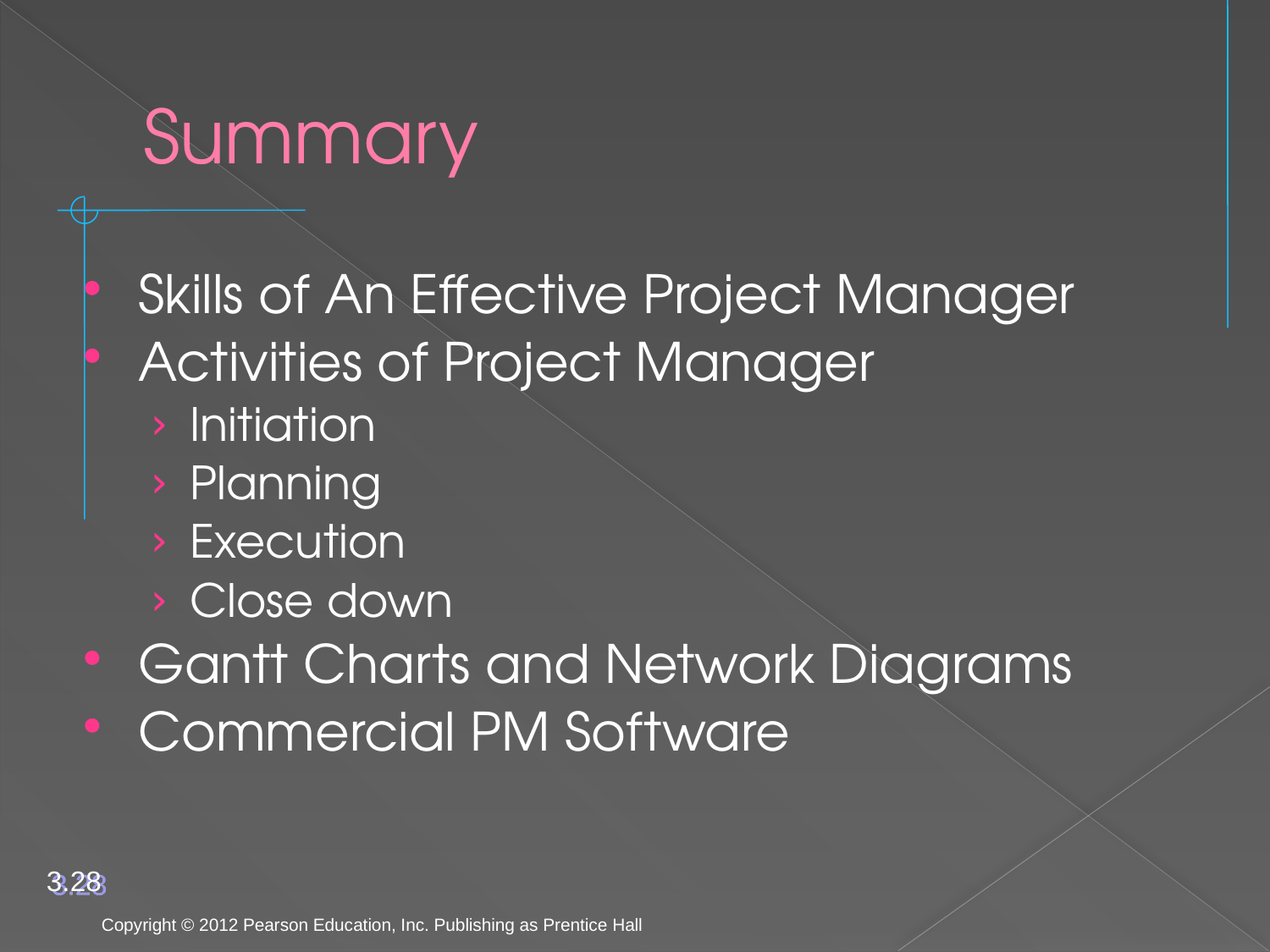

# Summary
Skills of An Effective Project Manager
Activities of Project Manager
Initiation
Planning
Execution
Close down
Gantt Charts and Network Diagrams
Commercial PM Software
3.28
Copyright © 2012 Pearson Education, Inc. Publishing as Prentice Hall